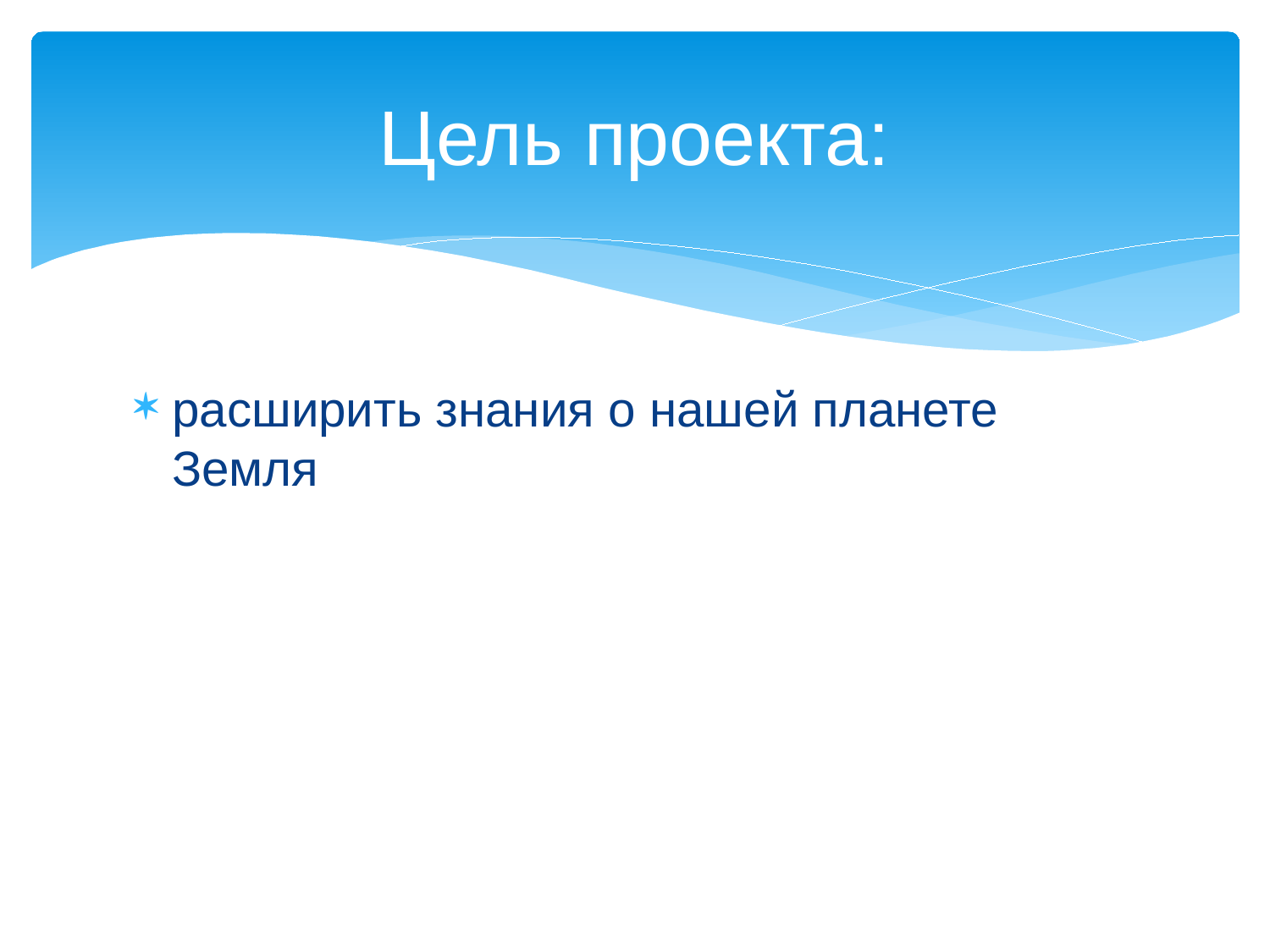

# Цель проекта:
расширить знания о нашей планете Земля